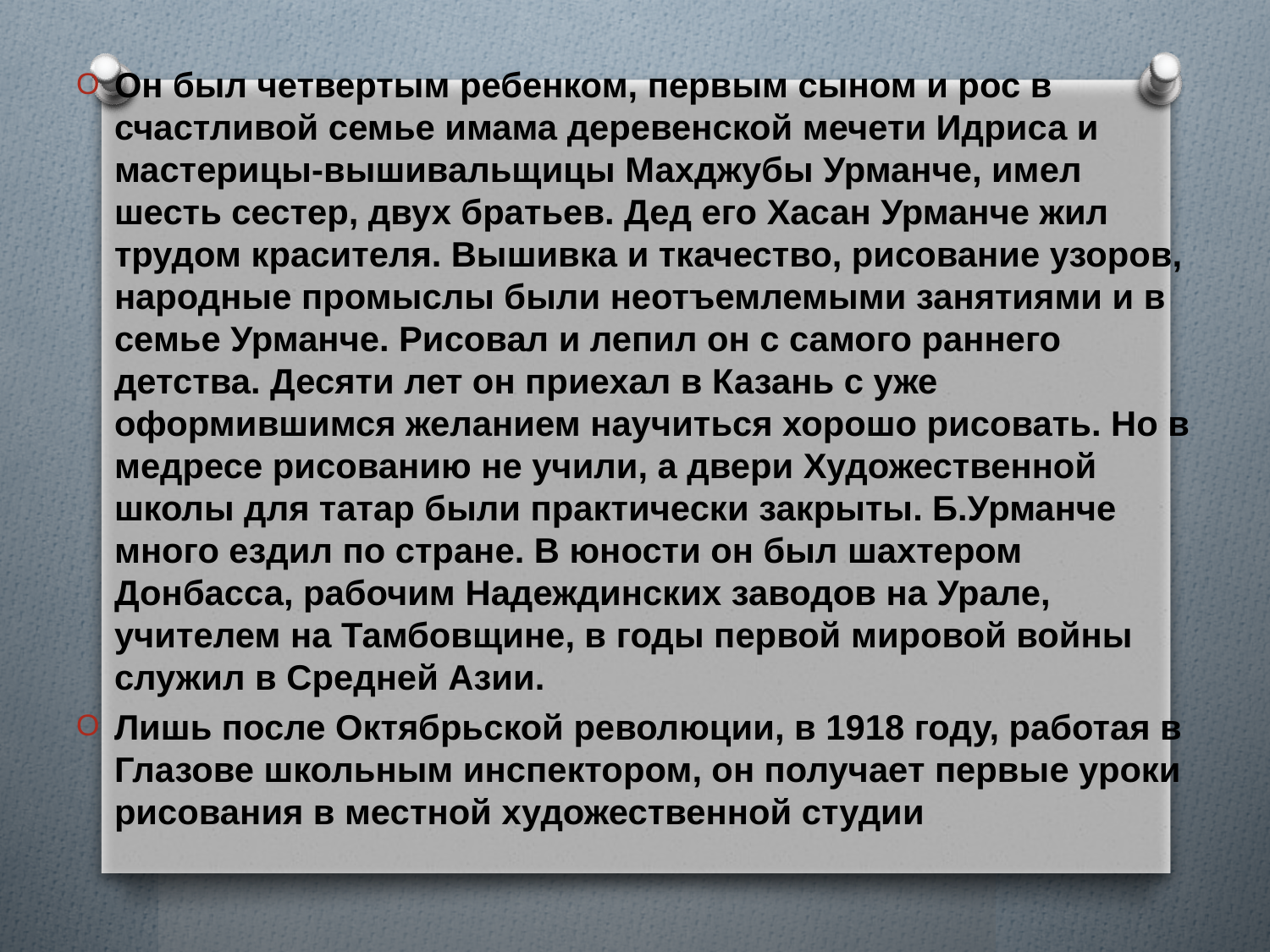

Он был четвертым ребенком, первым сыном и рос в счастливой семье имама деревенской мечети Идриса и мастерицы-вышивальщицы Махджубы Урманче, имел шесть сестер, двух братьев. Дед его Хасан Урманче жил трудом красителя. Вышивка и ткачество, рисование узоров, народные промыслы были неотъемлемыми занятиями и в семье Урманче. Рисовал и лепил он с самого раннего детства. Десяти лет он приехал в Казань с уже оформившимся желанием научиться хорошо рисовать. Но в медресе рисованию не учили, а двери Художественной школы для татар были практически закрыты. Б.Урманче много ездил по стране. В юности он был шахтером Донбасса, рабочим Надеждинских заводов на Урале, учителем на Тамбовщине, в годы первой мировой войны служил в Средней Азии.
Лишь после Октябрьской революции, в 1918 году, работая в Глазове школьным инспектором, он получает первые уроки рисования в местной художественной студии

#